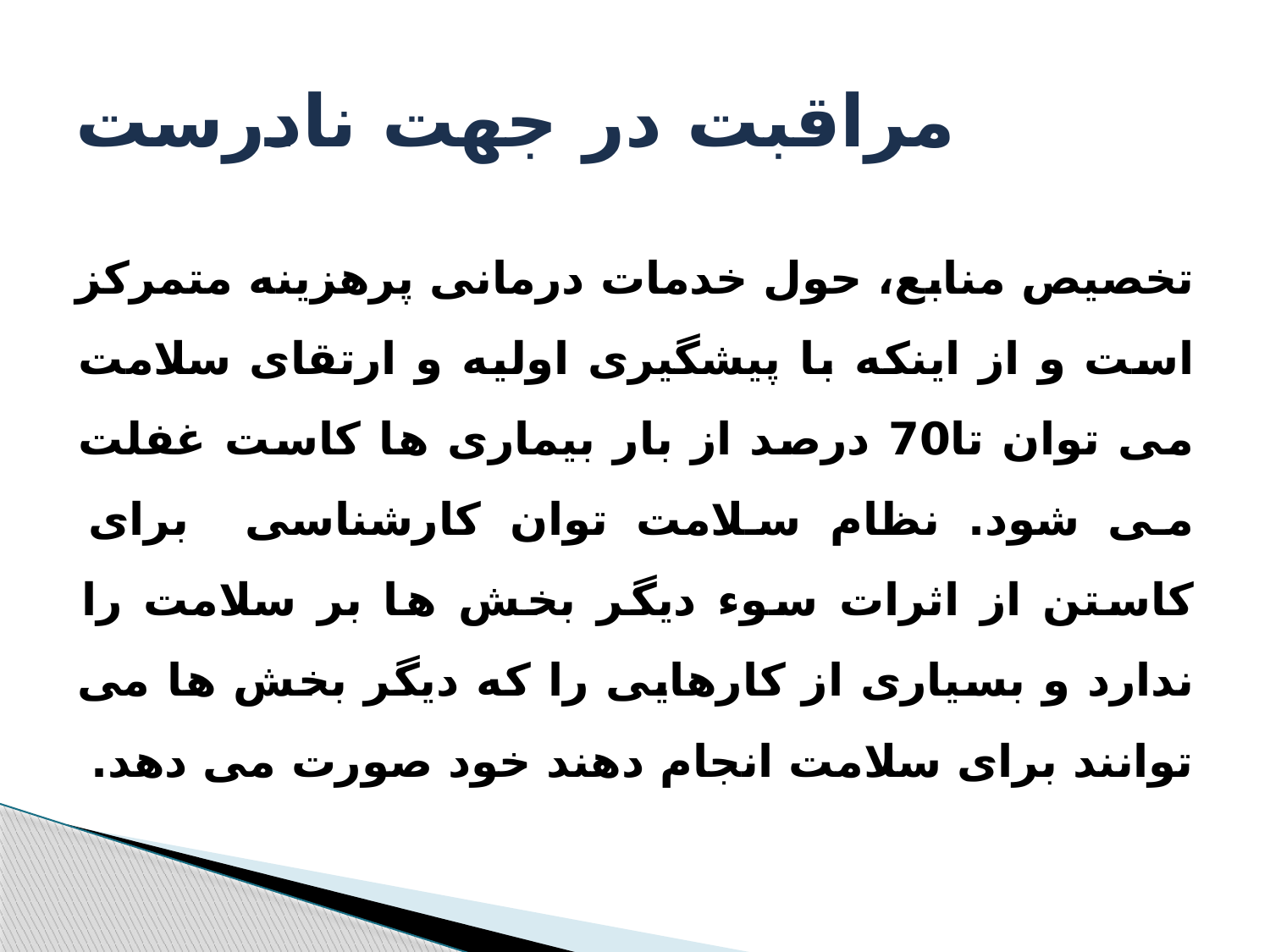

# مراقبت در جهت نادرست
تخصیص منابع، حول خدمات درمانی پرهزینه متمرکز است و از اینکه با پیشگیری اولیه و ارتقای سلامت می توان تا70 درصد از بار بیماری ها کاست غفلت می شود. نظام سلامت توان کارشناسی  برای کاستن از اثرات سوء دیگر بخش ها بر سلامت را ندارد و بسیاری از کارهایی را که دیگر بخش ها می توانند برای سلامت انجام دهند خود صورت می دهد.